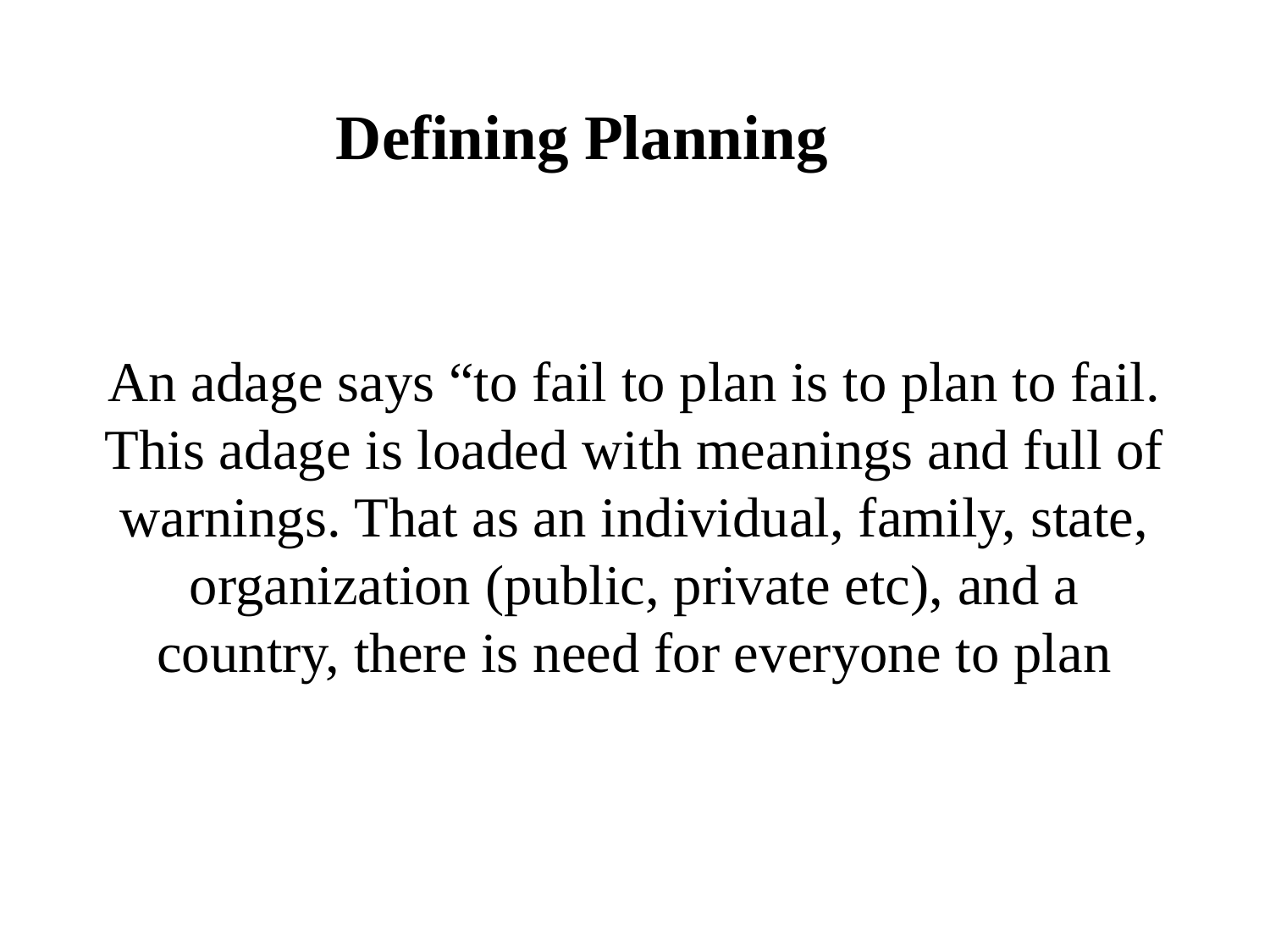

# Defining Planning
An adage says “to fail to plan is to plan to fail. This adage is loaded with meanings and full of warnings. That as an individual, family, state, organization (public, private etc), and a country, there is need for everyone to plan